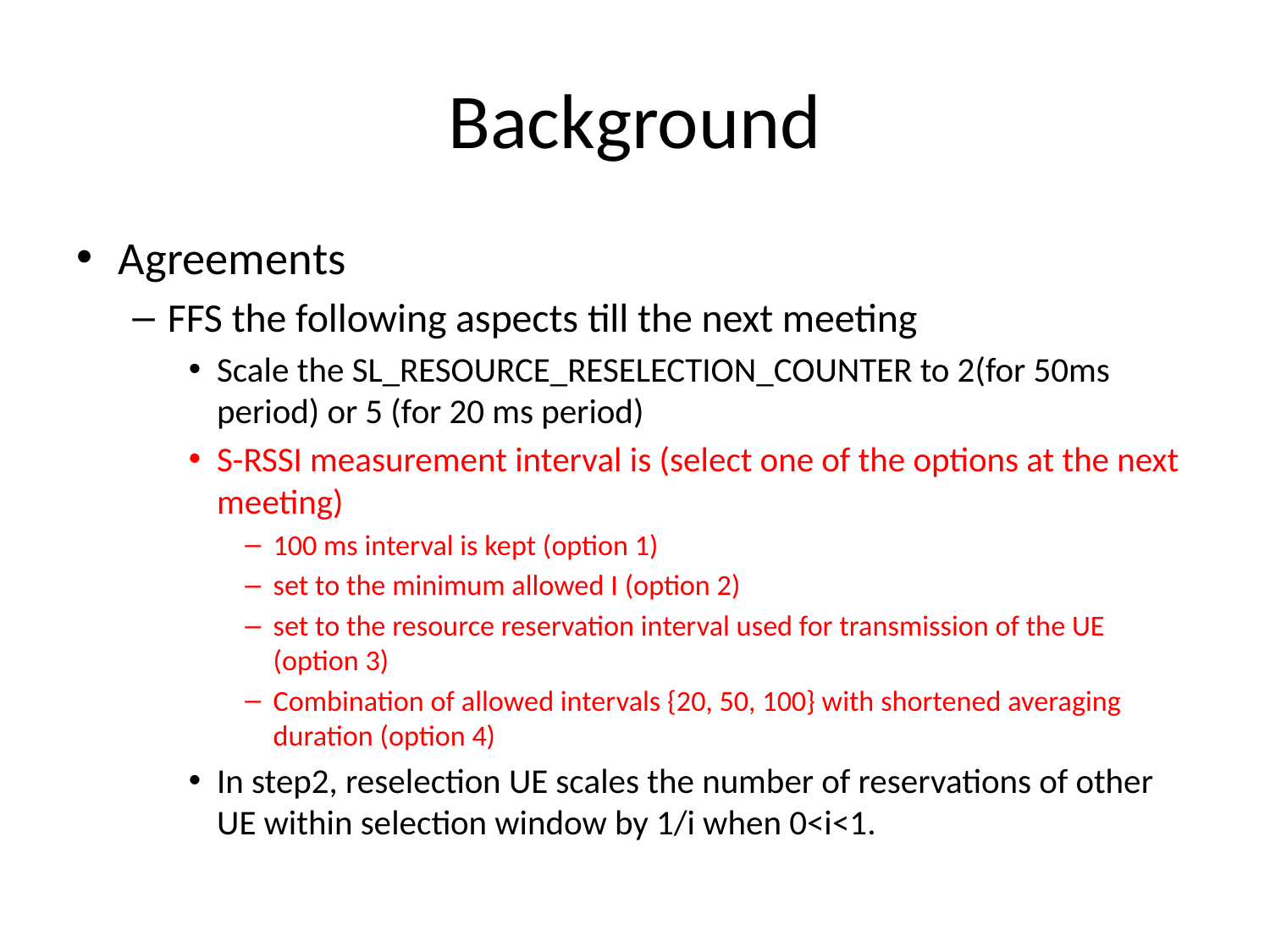

# Background
Agreements
FFS the following aspects till the next meeting
Scale the SL_RESOURCE_RESELECTION_COUNTER to 2(for 50ms period) or 5 (for 20 ms period)
S-RSSI measurement interval is (select one of the options at the next meeting)
100 ms interval is kept (option 1)
set to the minimum allowed I (option 2)
set to the resource reservation interval used for transmission of the UE (option 3)
Combination of allowed intervals {20, 50, 100} with shortened averaging duration (option 4)
In step2, reselection UE scales the number of reservations of other UE within selection window by 1/i when 0<i<1.